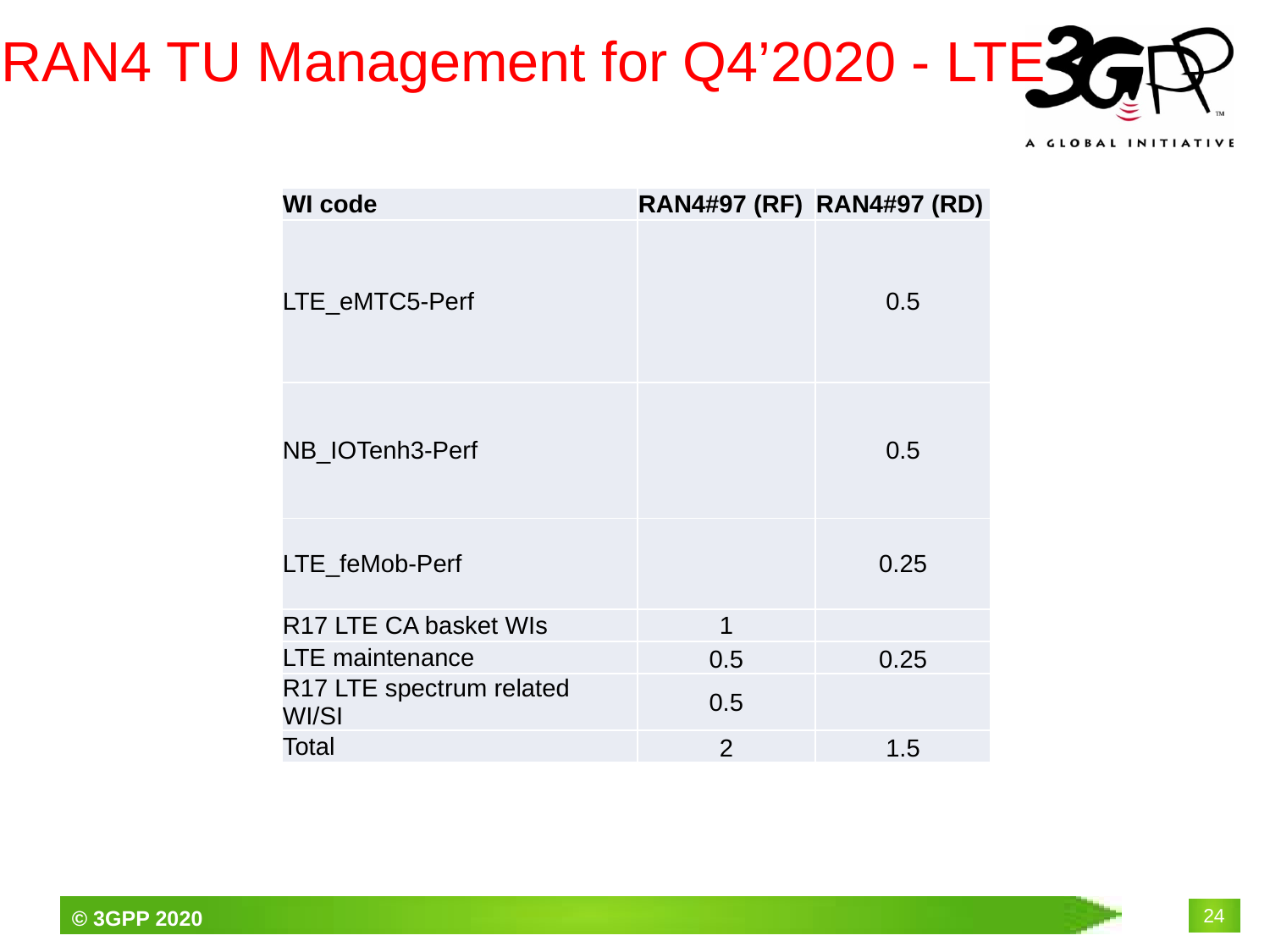

# RAN4 TU Management for Q4’2020 - LTE
| WI code | RAN4#97 (RF) | RAN4#97 (RD) |
| --- | --- | --- |
| LTE\_eMTC5-Perf |  | 0.5 |
| NB\_IOTenh3-Perf |  | 0.5 |
| LTE\_feMob-Perf |  | 0.25 |
| R17 LTE CA basket WIs | 1 |  |
| LTE maintenance | 0.5 | 0.25 |
| R17 LTE spectrum related WI/SI | 0.5 |  |
| Total | 2 | 1.5 |